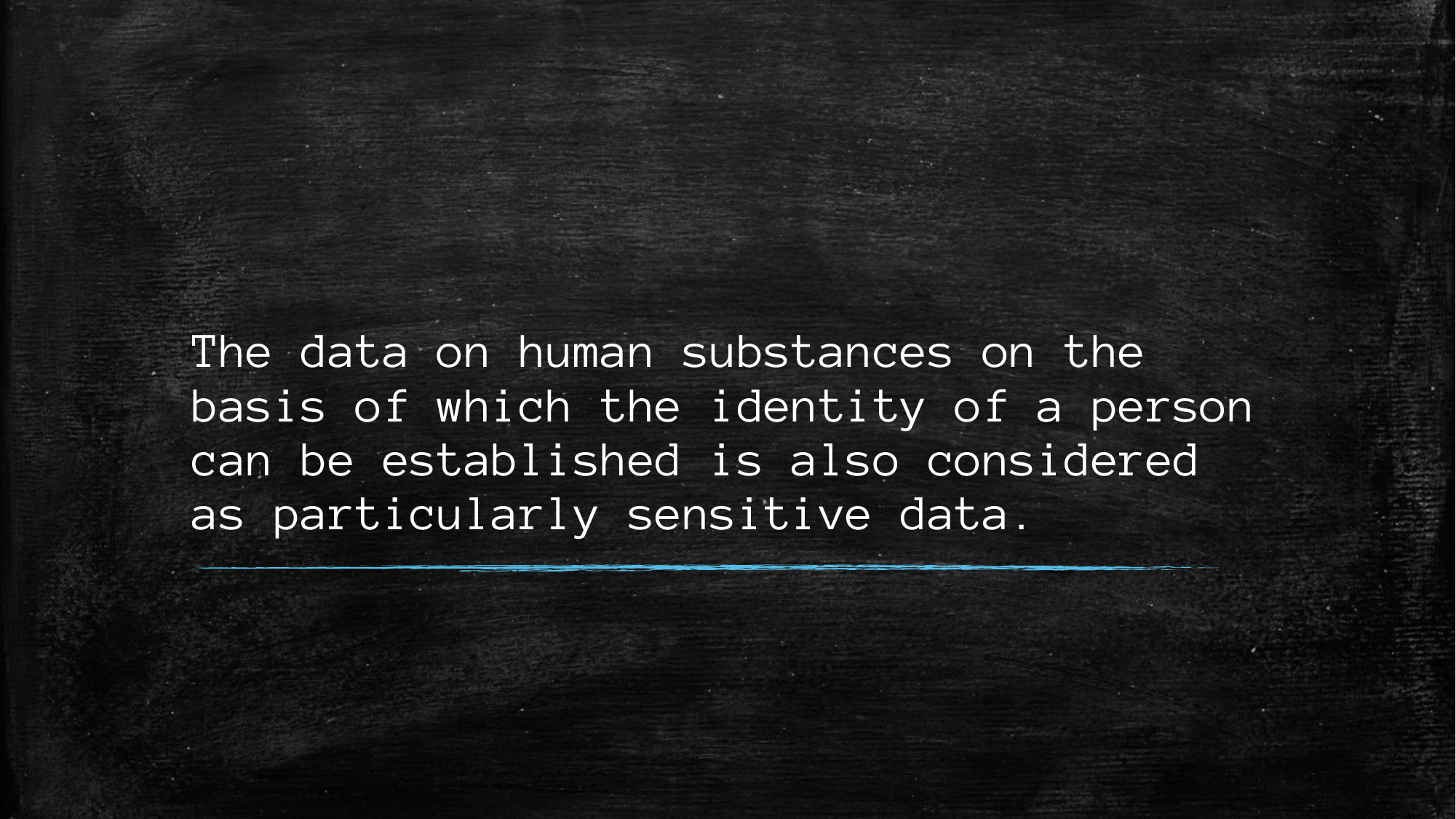

# The data on human substances on the basis of which the identity of a person can be established is also considered as particularly sensitive data.